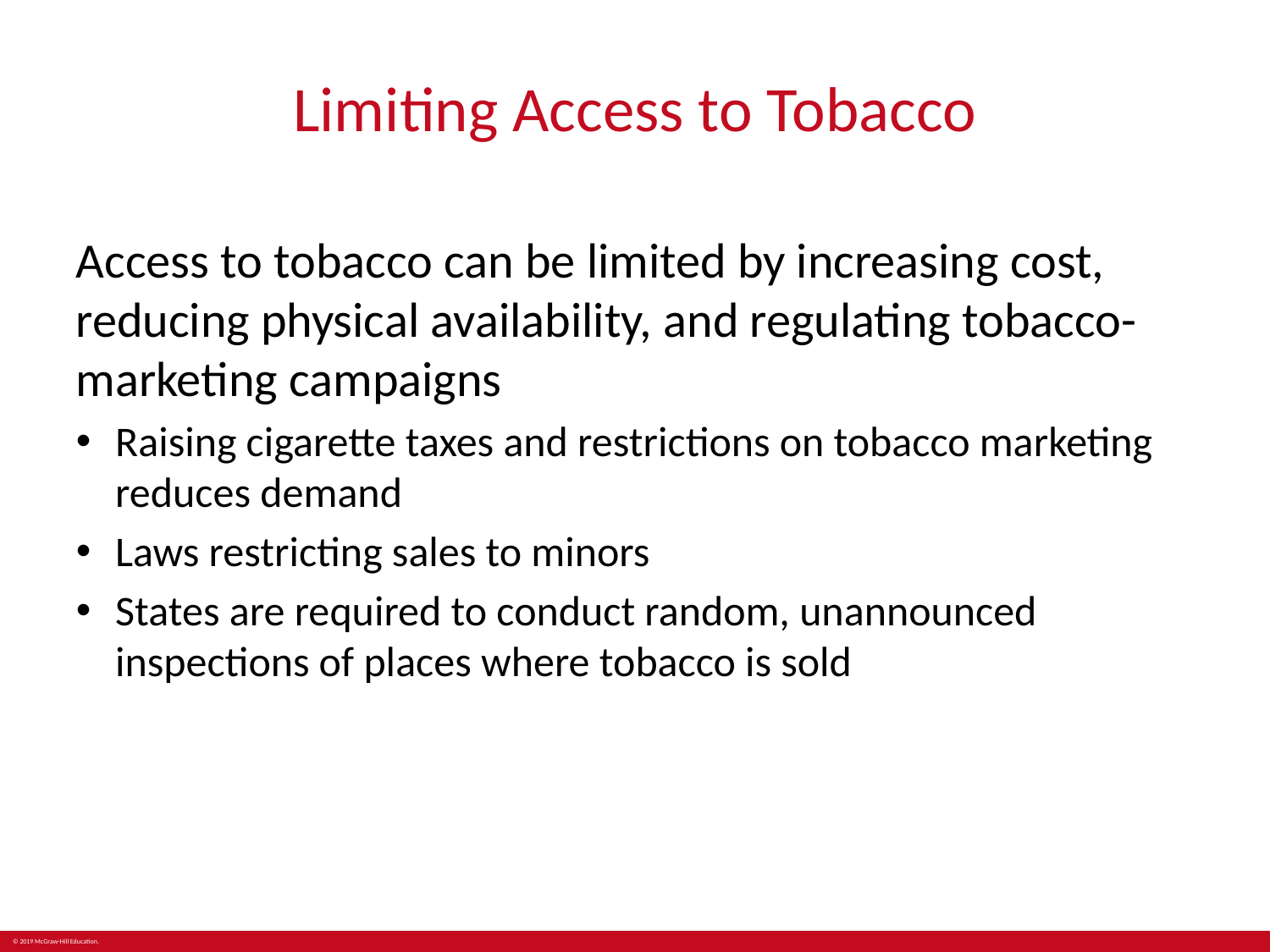

# Limiting Access to Tobacco
Access to tobacco can be limited by increasing cost, reducing physical availability, and regulating tobacco-marketing campaigns
Raising cigarette taxes and restrictions on tobacco marketing reduces demand
Laws restricting sales to minors
States are required to conduct random, unannounced inspections of places where tobacco is sold